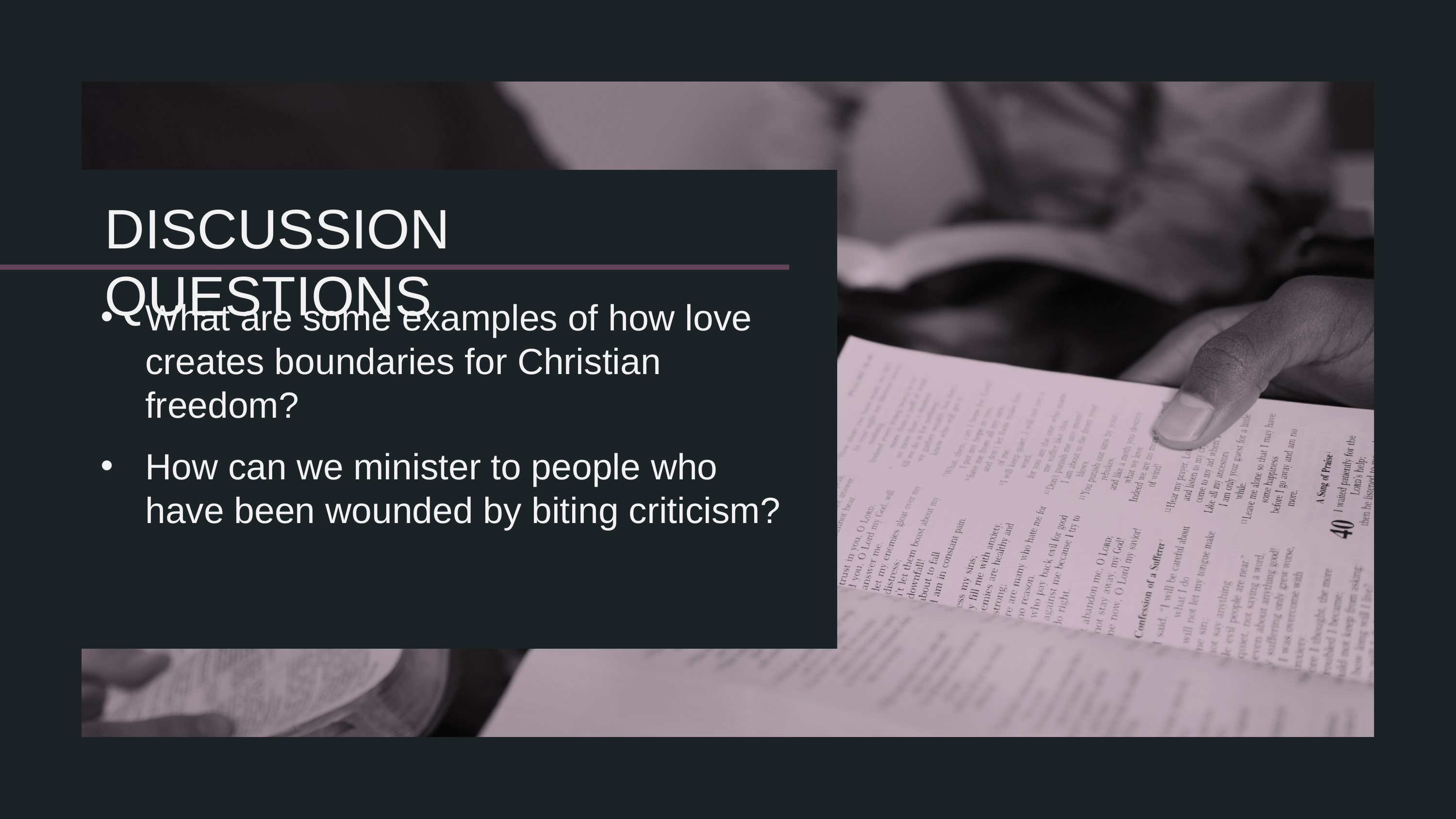

What are some examples of how love creates boundaries for Christian freedom?
How can we minister to people who have been wounded by biting criticism?